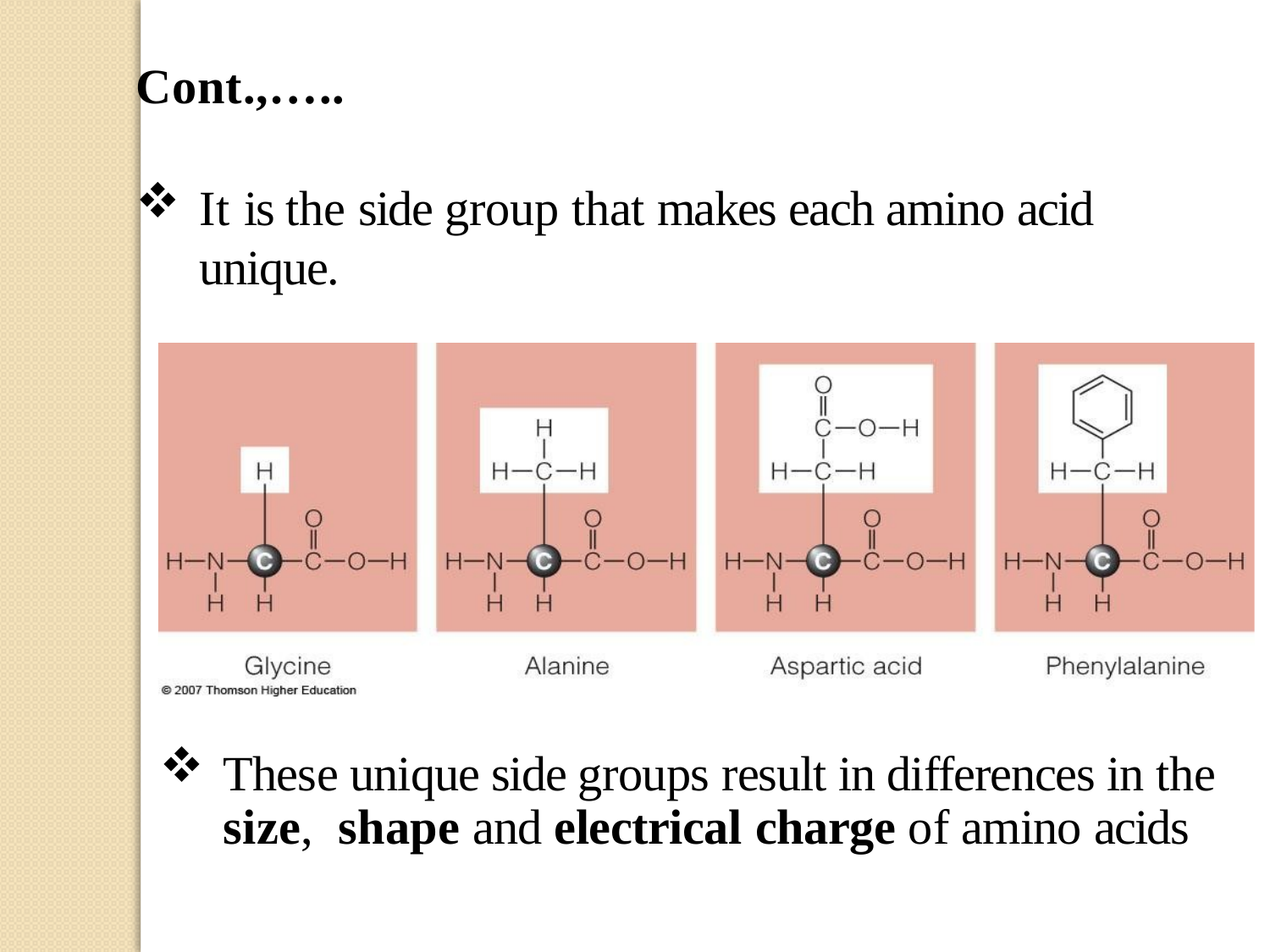

Cont.,…..

It is the side group that makes each amino acid unique.

These unique side groups result in differences in the size,  shape and electrical charge of amino acids